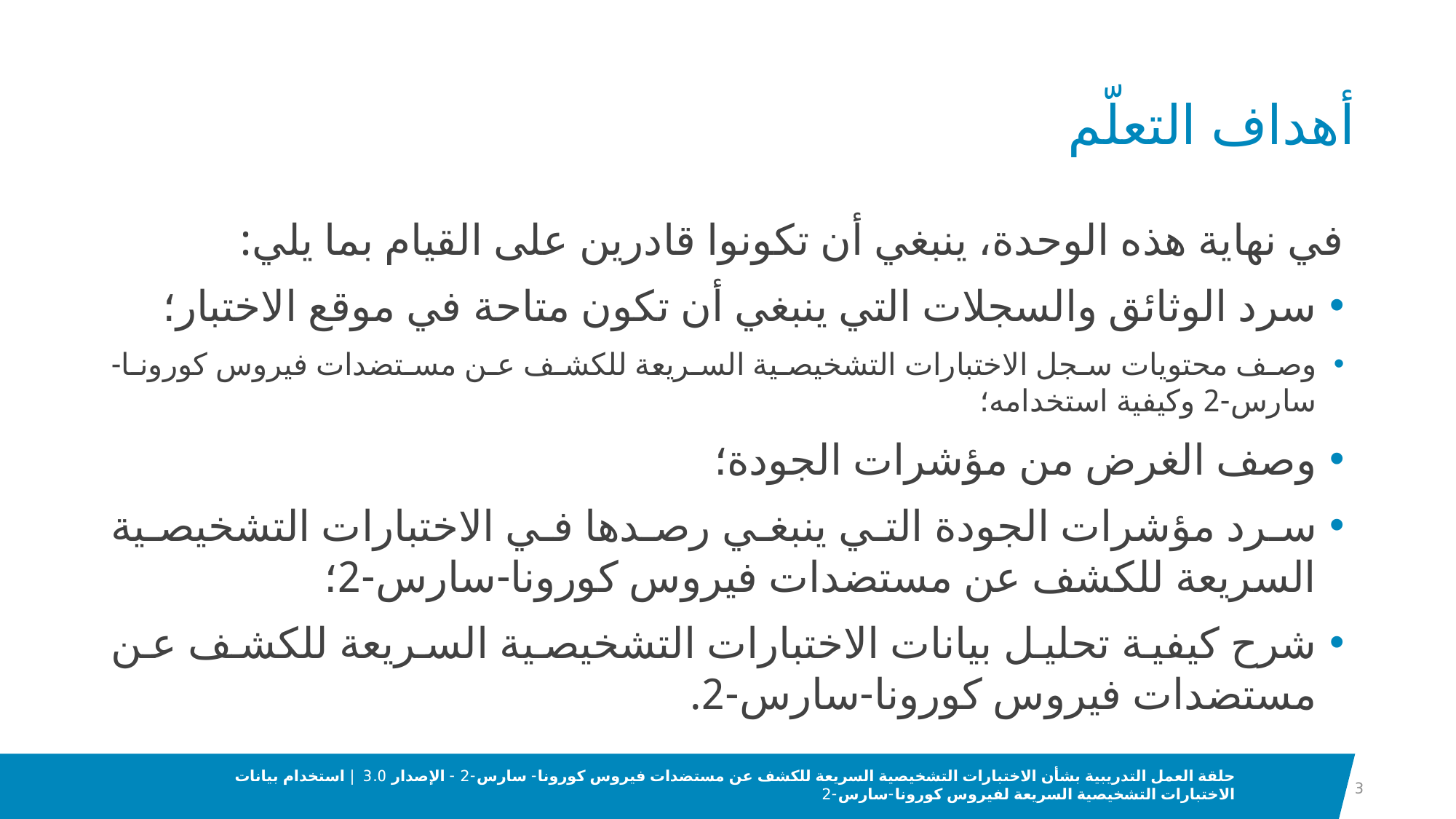

# أهداف التعلّم
في نهاية هذه الوحدة، ينبغي أن تكونوا قادرين على القيام بما يلي:
سرد الوثائق والسجلات التي ينبغي أن تكون متاحة في موقع الاختبار؛
وصف محتويات سجل الاختبارات التشخيصية السريعة للكشف عن مستضدات فيروس كورونا-سارس-2 وكيفية استخدامه؛
وصف الغرض من مؤشرات الجودة؛
سرد مؤشرات الجودة التي ينبغي رصدها في الاختبارات التشخيصية السريعة للكشف عن مستضدات فيروس كورونا-سارس-2؛
شرح كيفية تحليل بيانات الاختبارات التشخيصية السريعة للكشف عن مستضدات فيروس كورونا-سارس-2.

3
حلقة العمل التدريبية بشأن الاختبارات التشخيصية السريعة للكشف عن مستضدات فيروس كورونا- سارس-2 - الإصدار 3.0 | استخدام بيانات الاختبارات التشخيصية السريعة لفيروس كورونا-سارس-2